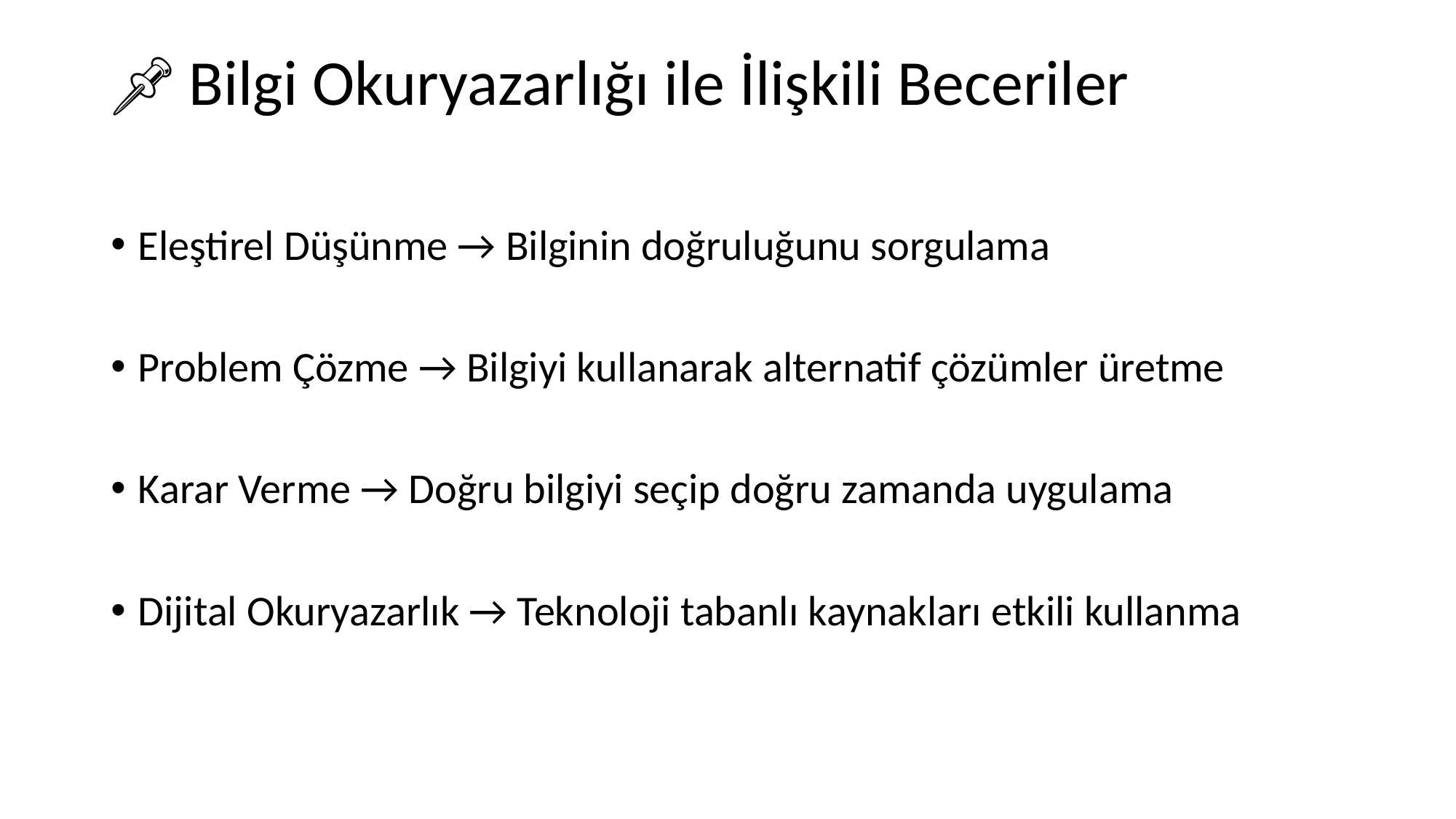

# 📌 Bilgi Okuryazarlığı ile İlişkili Beceriler
Eleştirel Düşünme → Bilginin doğruluğunu sorgulama

Problem Çözme → Bilgiyi kullanarak alternatif çözümler üretme

Karar Verme → Doğru bilgiyi seçip doğru zamanda uygulama

Dijital Okuryazarlık → Teknoloji tabanlı kaynakları etkili kullanma